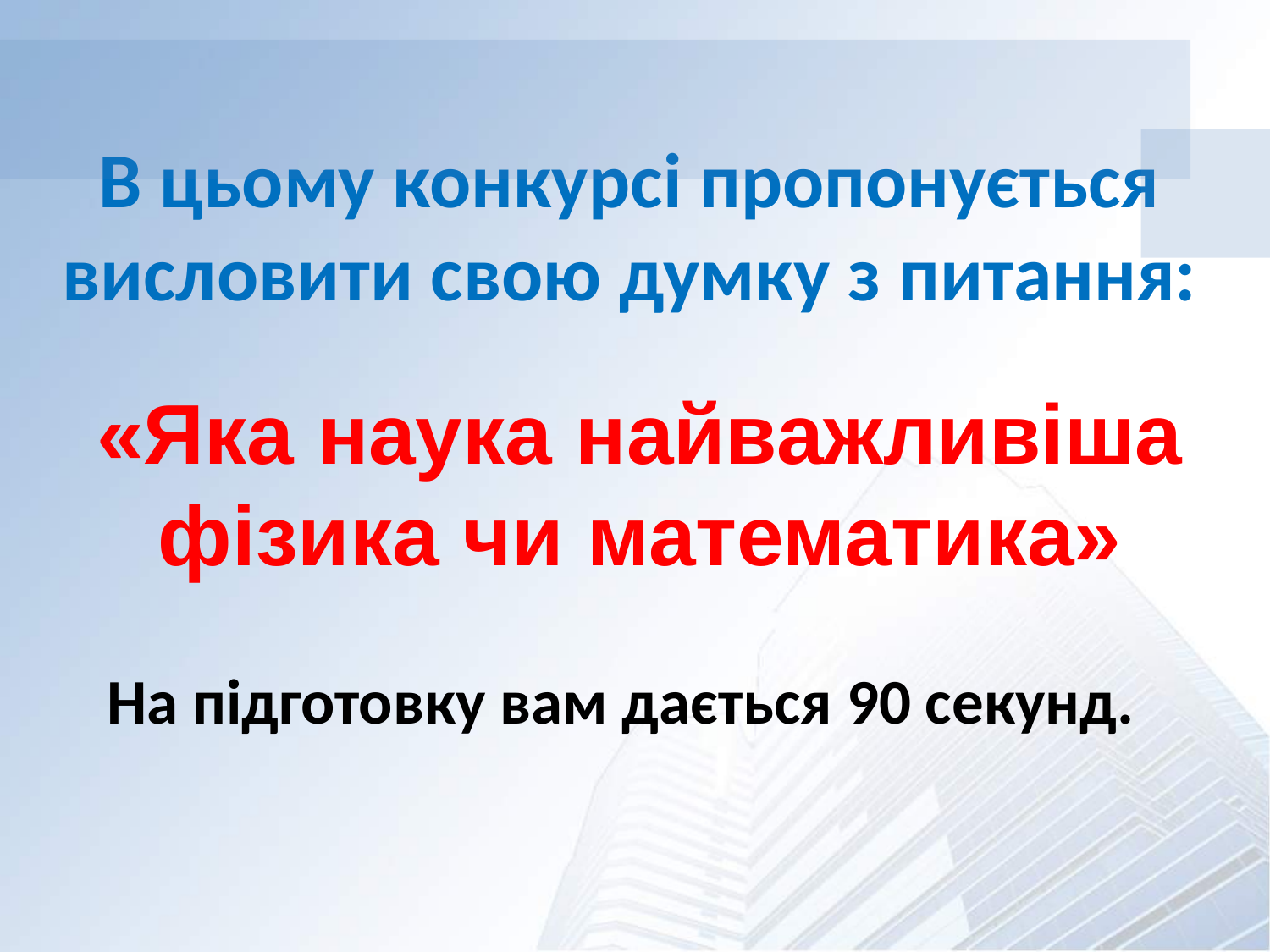

# В цьому конкурсі пропонується висловити свою думку з питання:

«Яка наука найважливіша фізика чи математика»
На підготовку вам дається 90 секунд.